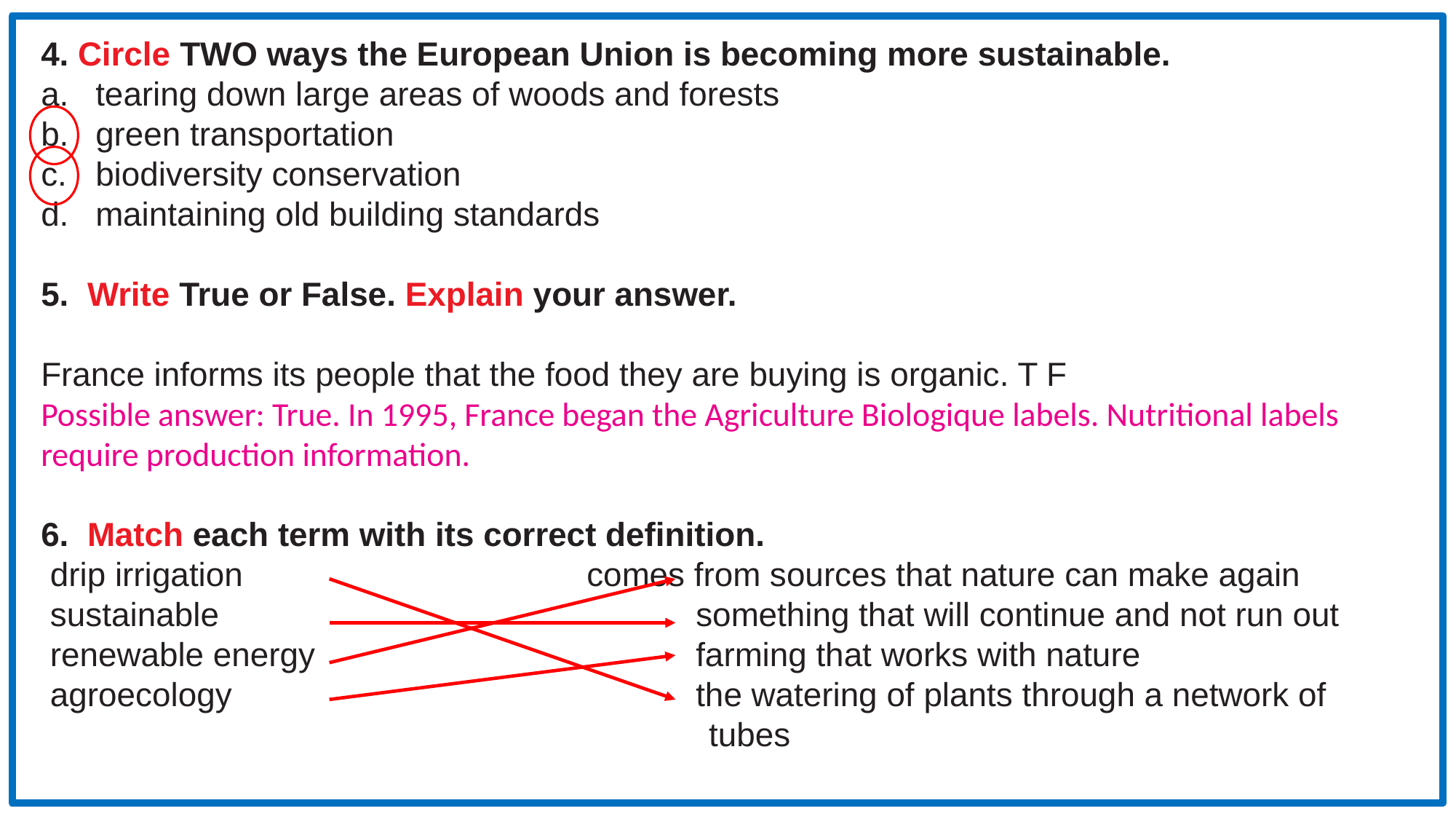

4. Circle TWO ways the European Union is becoming more sustainable.
tearing down large areas of woods and forests
green transportation
biodiversity conservation
maintaining old building standards

5.  Write True or False. Explain your answer.

France informs its people that the food they are buying is organic. T F
Possible answer: True. In 1995, France began the Agriculture Biologique labels. Nutritional labels
require production information.

6.  Match each term with its correct definition.
 drip irrigation 				comes from sources that nature can make again
 sustainable 					something that will continue and not run out
 renewable energy 				farming that works with nature
 agroecology  					the watering of plants through a network of
                                                                        tubes